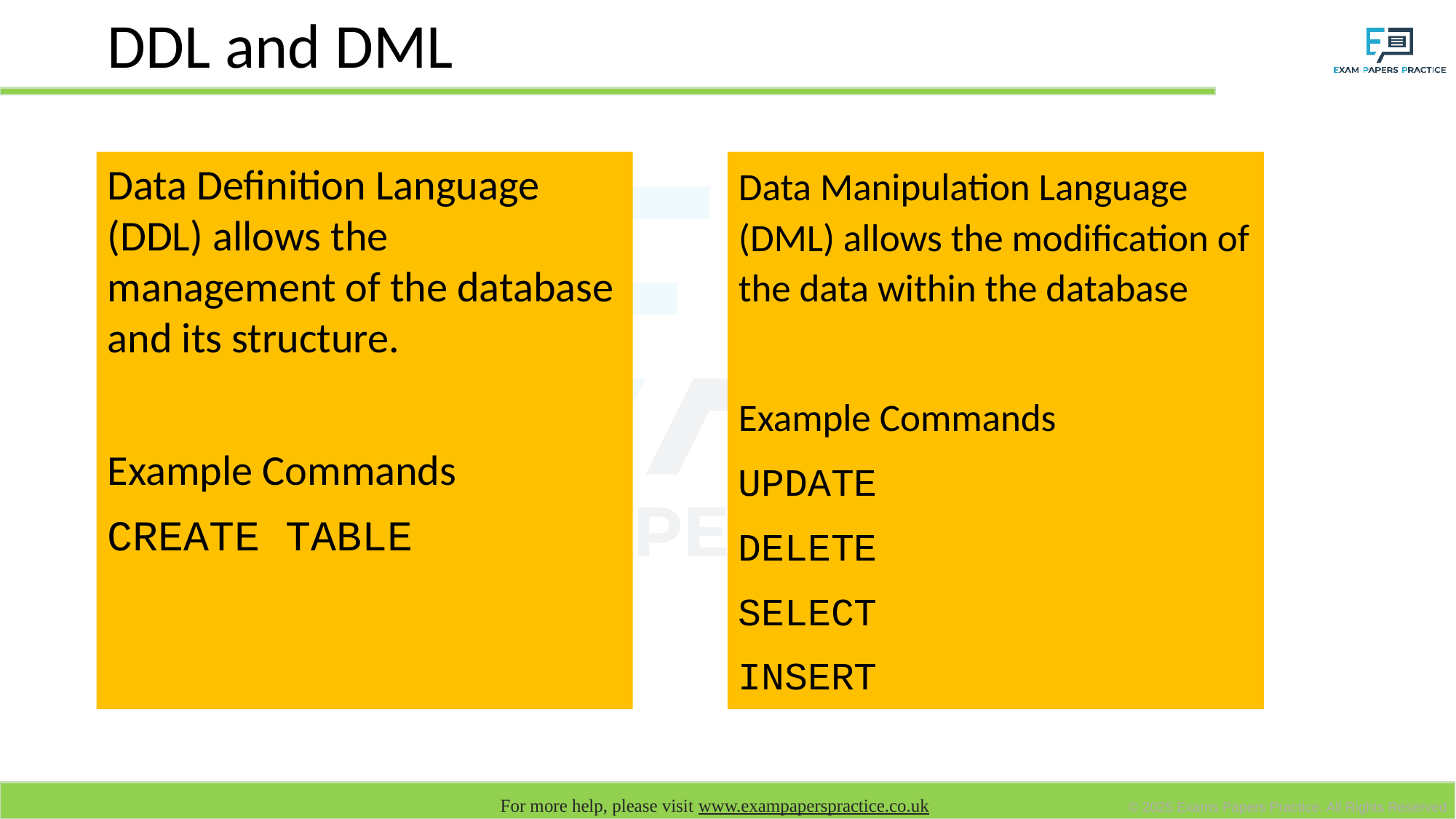

# DDL and DML
Data Definition Language (DDL) allows the management of the database and its structure.

Example Commands
CREATE TABLE
Data Manipulation Language (DML) allows the modification of the data within the database

Example Commands
UPDATE
DELETE
SELECT
INSERT